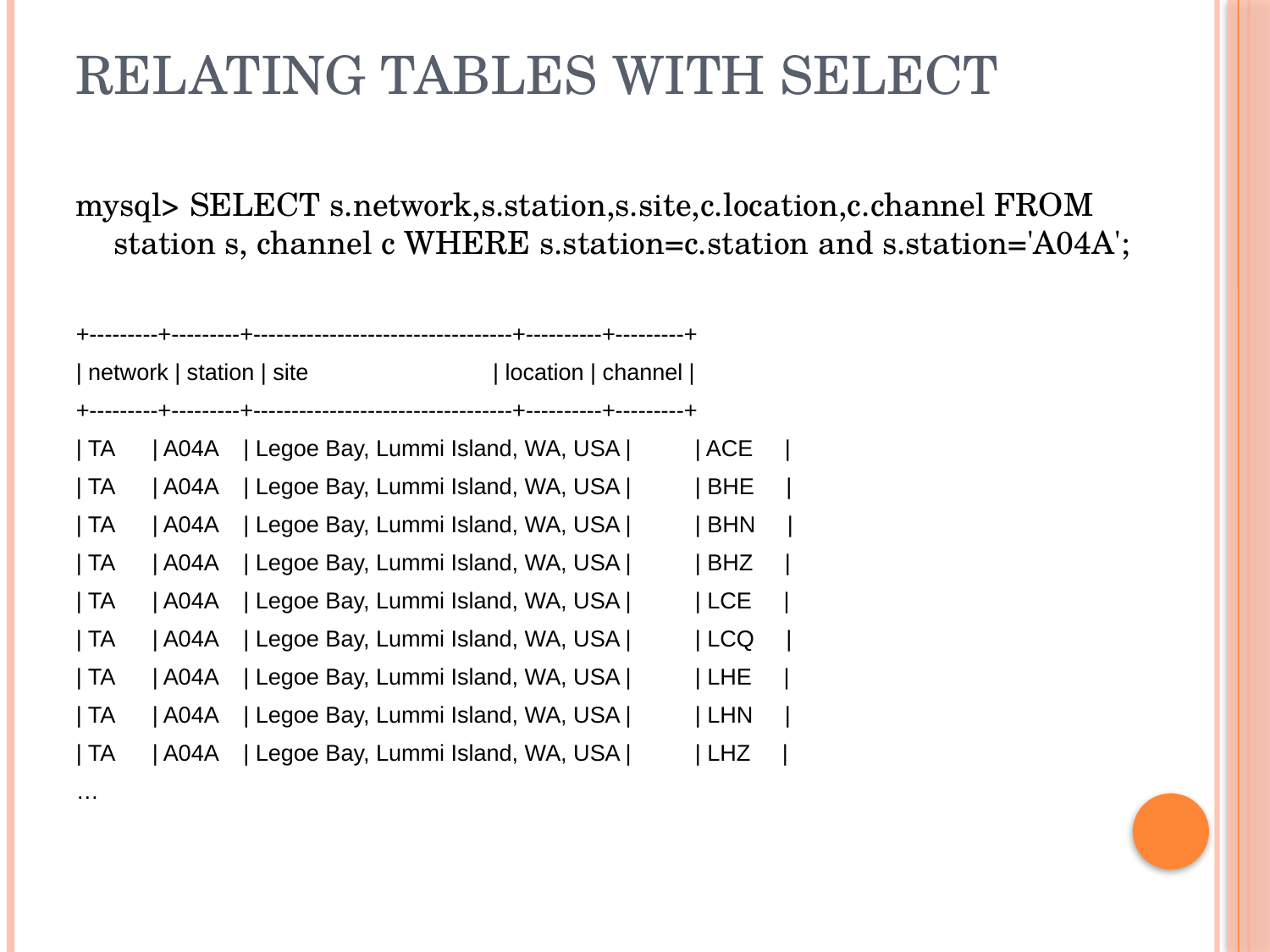

# Relating tables with SELECT
mysql> SELECT s.network,s.station,s.site,c.location,c.channel FROM station s, channel c WHERE s.station=c.station and s.station='A04A';

+---------+---------+----------------------------------+----------+---------+
| network | station | site                             | location | channel |
+---------+---------+----------------------------------+----------+---------+
| TA      | A04A    | Legoe Bay, Lummi Island, WA, USA |          | ACE     |
| TA      | A04A    | Legoe Bay, Lummi Island, WA, USA |          | BHE     |
| TA      | A04A    | Legoe Bay, Lummi Island, WA, USA |          | BHN     |
| TA      | A04A    | Legoe Bay, Lummi Island, WA, USA |          | BHZ     |
| TA      | A04A    | Legoe Bay, Lummi Island, WA, USA |          | LCE     |
| TA      | A04A    | Legoe Bay, Lummi Island, WA, USA |          | LCQ     |
| TA      | A04A    | Legoe Bay, Lummi Island, WA, USA |          | LHE     |
| TA      | A04A    | Legoe Bay, Lummi Island, WA, USA |          | LHN     |
| TA      | A04A    | Legoe Bay, Lummi Island, WA, USA |          | LHZ     |
…